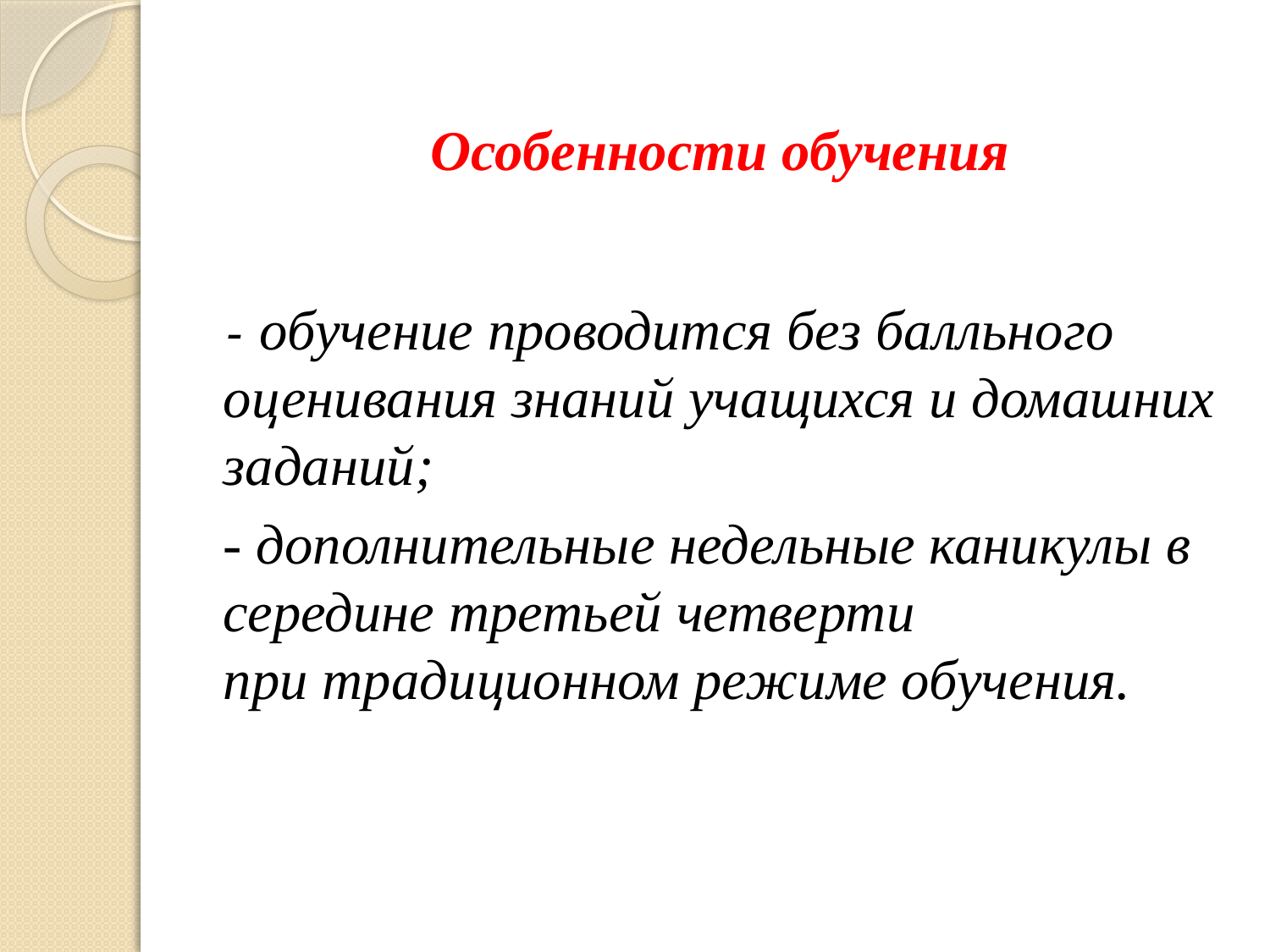

# Особенности обучения
- обучение проводится без балльного оценивания знаний учащихся и домашних заданий;
- дополнительные недельные каникулы в середине третьей четверти
при традиционном режиме обучения.